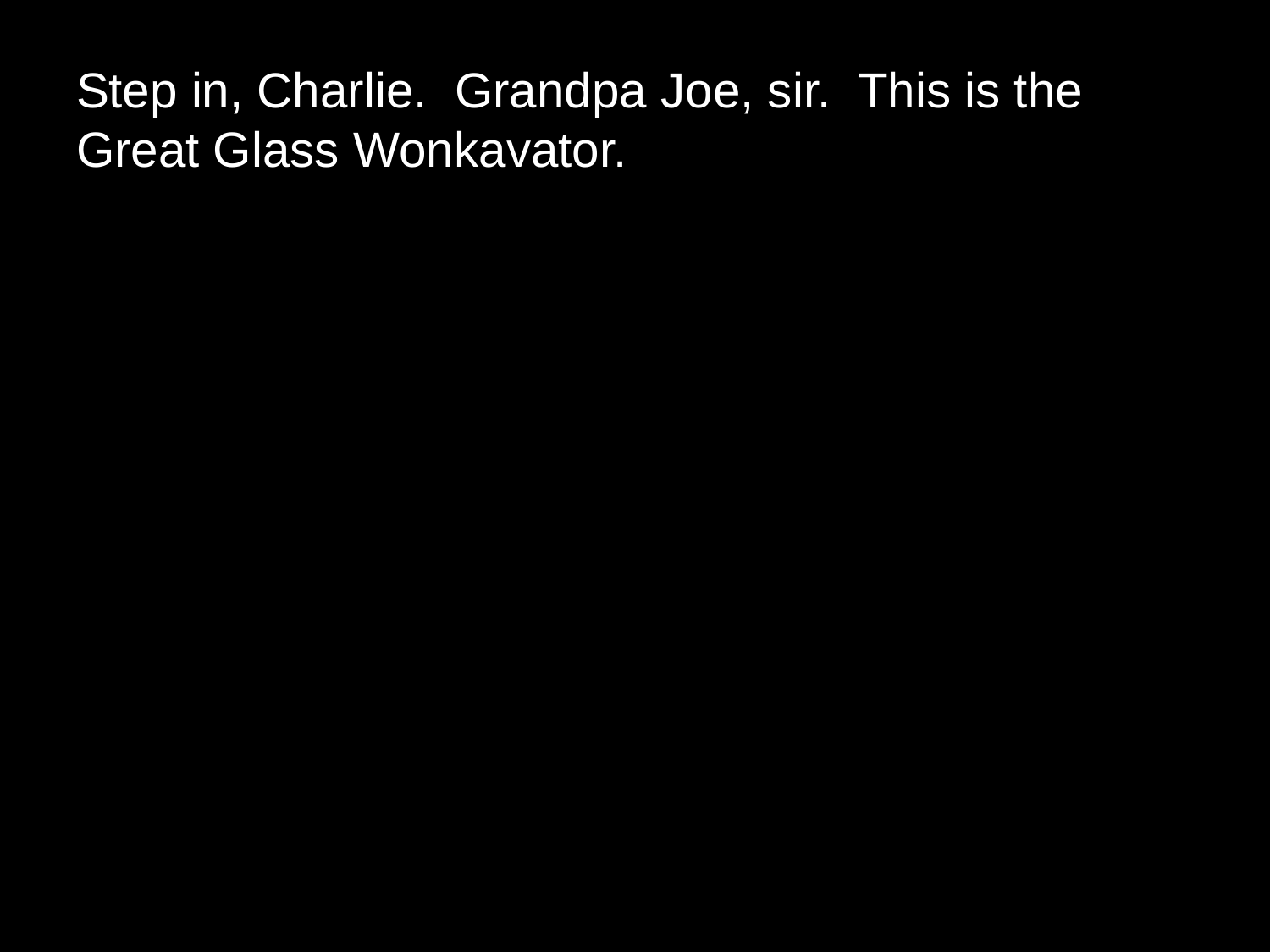

# Step in, Charlie.  Grandpa Joe, sir.  This is the Great Glass Wonkavator.